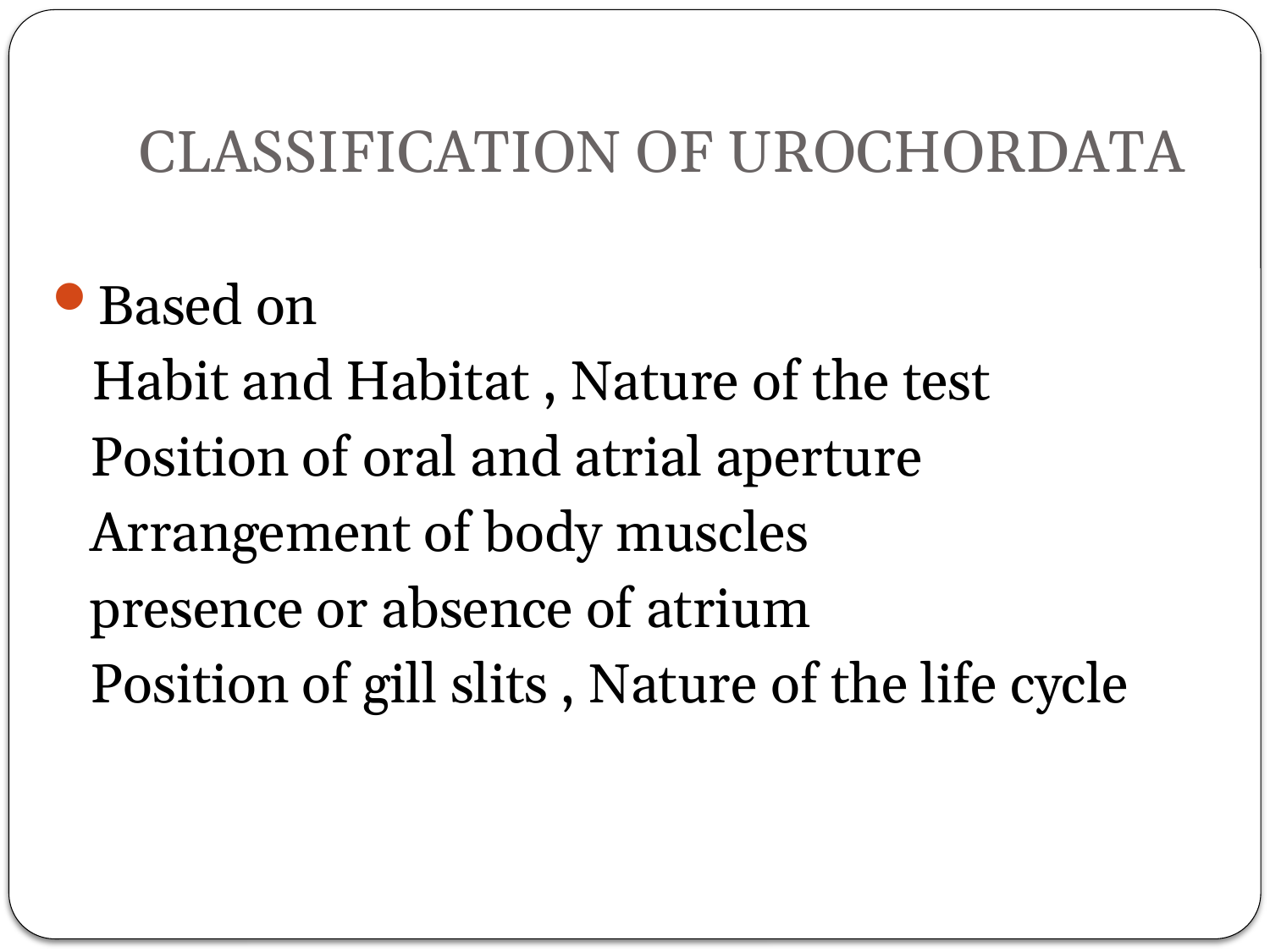

# CLASSIFICATION OF UROCHORDATA

Based on
   Habit and Habitat , Nature of the test
	Position of oral and atrial aperture
	Arrangement of body muscles
	presence or absence of atrium
	Position of gill slits , Nature of the life cycle